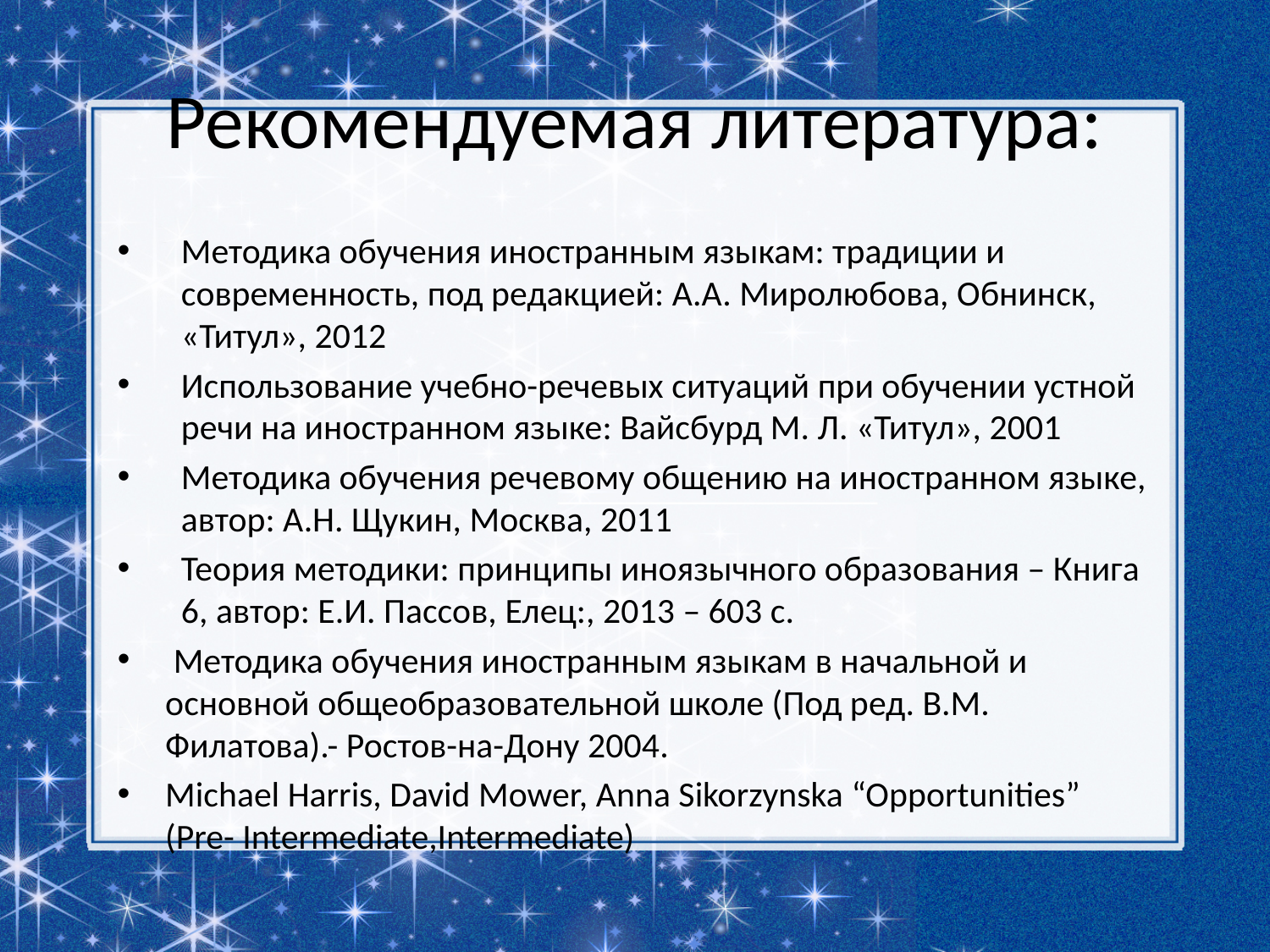

# Рекомендуемая литература:
Методика обучения иностранным языкам: традиции и современность, под редакцией: А.А. Миролюбова, Обнинск, «Титул», 2012
Использование учебно-речевых ситуаций при обучении устной речи на иностранном языке: Вайсбурд М. Л. «Титул», 2001
Методика обучения речевому общению на иностранном языке, автор: А.Н. Щукин, Москва, 2011
Теория методики: принципы иноязычного образования – Книга 6, автор: Е.И. Пассов, Елец:, 2013 – 603 с.
 Методика обучения иностранным языкам в начальной и основной общеобразовательной школе (Под ред. В.М. Филатова).- Ростов-на-Дону 2004.
Michael Harris, David Mower, Anna Sikorzynska “Opportunities” (Pre- Intermediate,Intermediate)